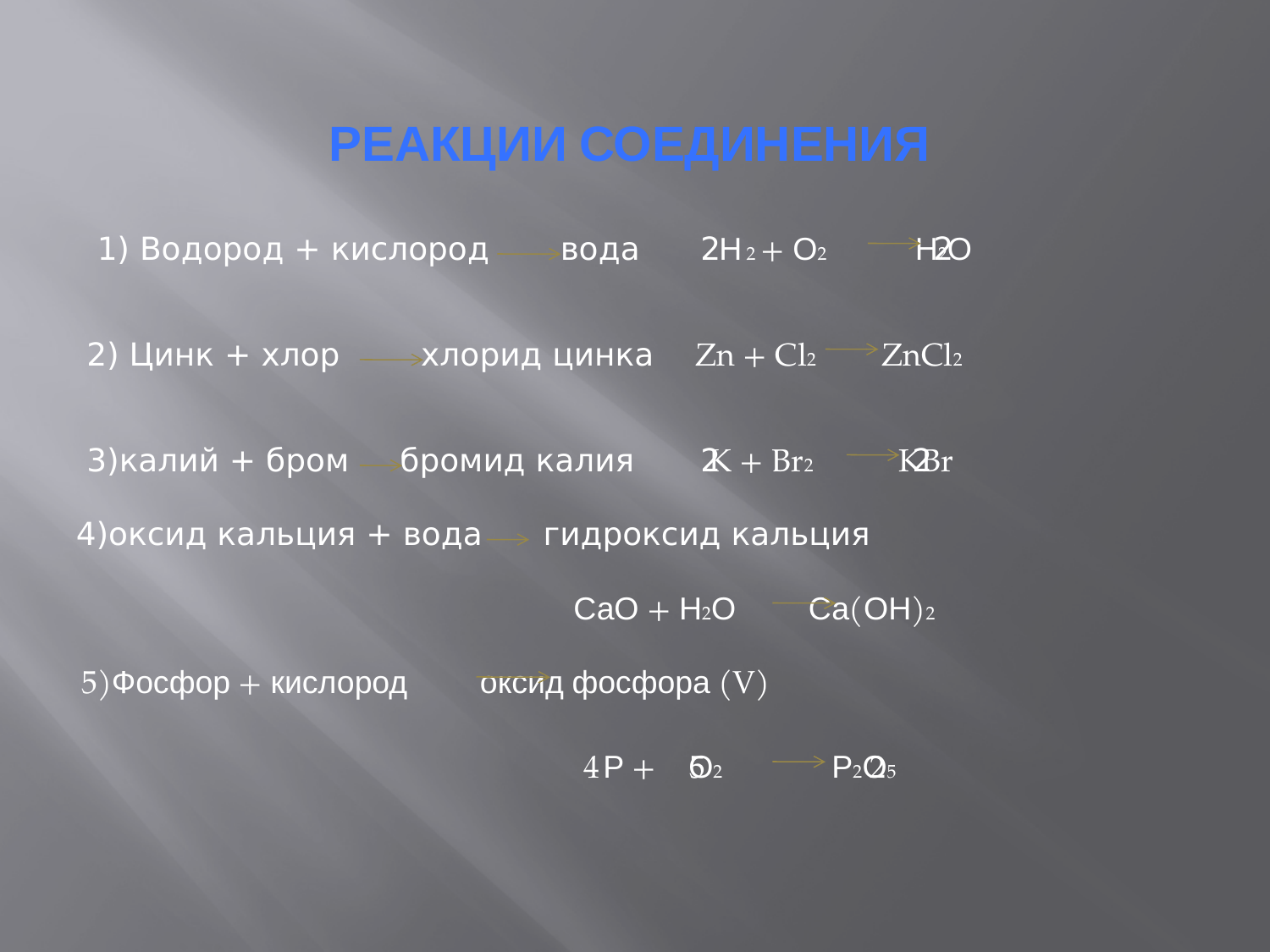

РЕАКЦИИ СОЕДИНЕНИЯ
1) Водород + кислород       вода
2
 Н 2 + О2           Н2О
2
2) Цинк + хлор        хлорид цинка
  Zn + Cl2         ZnCl2
3)калий + бром     бромид калия
     K + Br2           KBr
2
2
4)оксид кальция + вода      гидроксид кальция
СаО + Н2О         Са(ОН)2
  5)Фосфор + кислород         оксид фосфора (V)
     Р +    О2              Р2О5
4
5
2